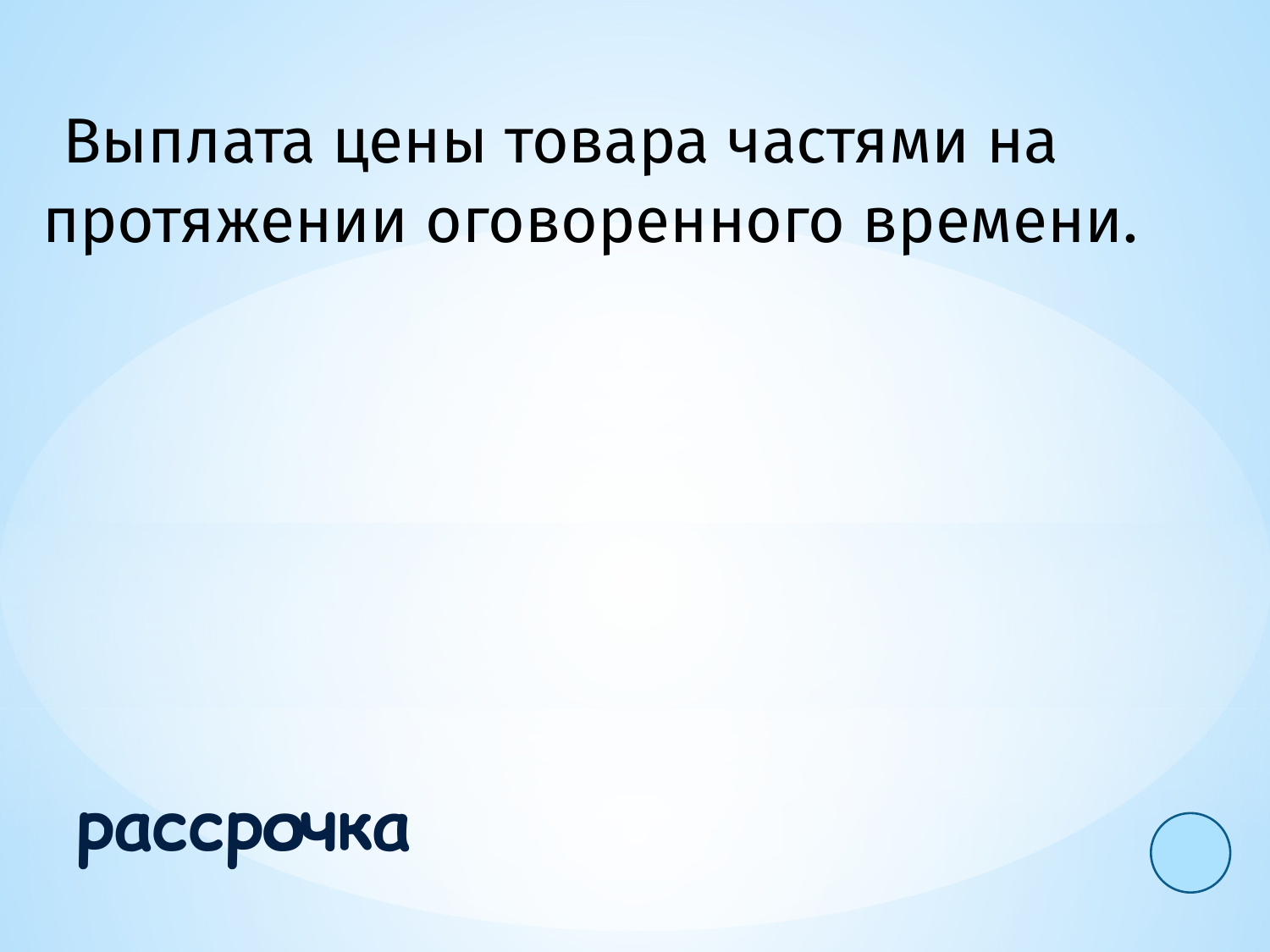

Выплата цены товара частями на протяжении оговоренного времени.
рассрочка